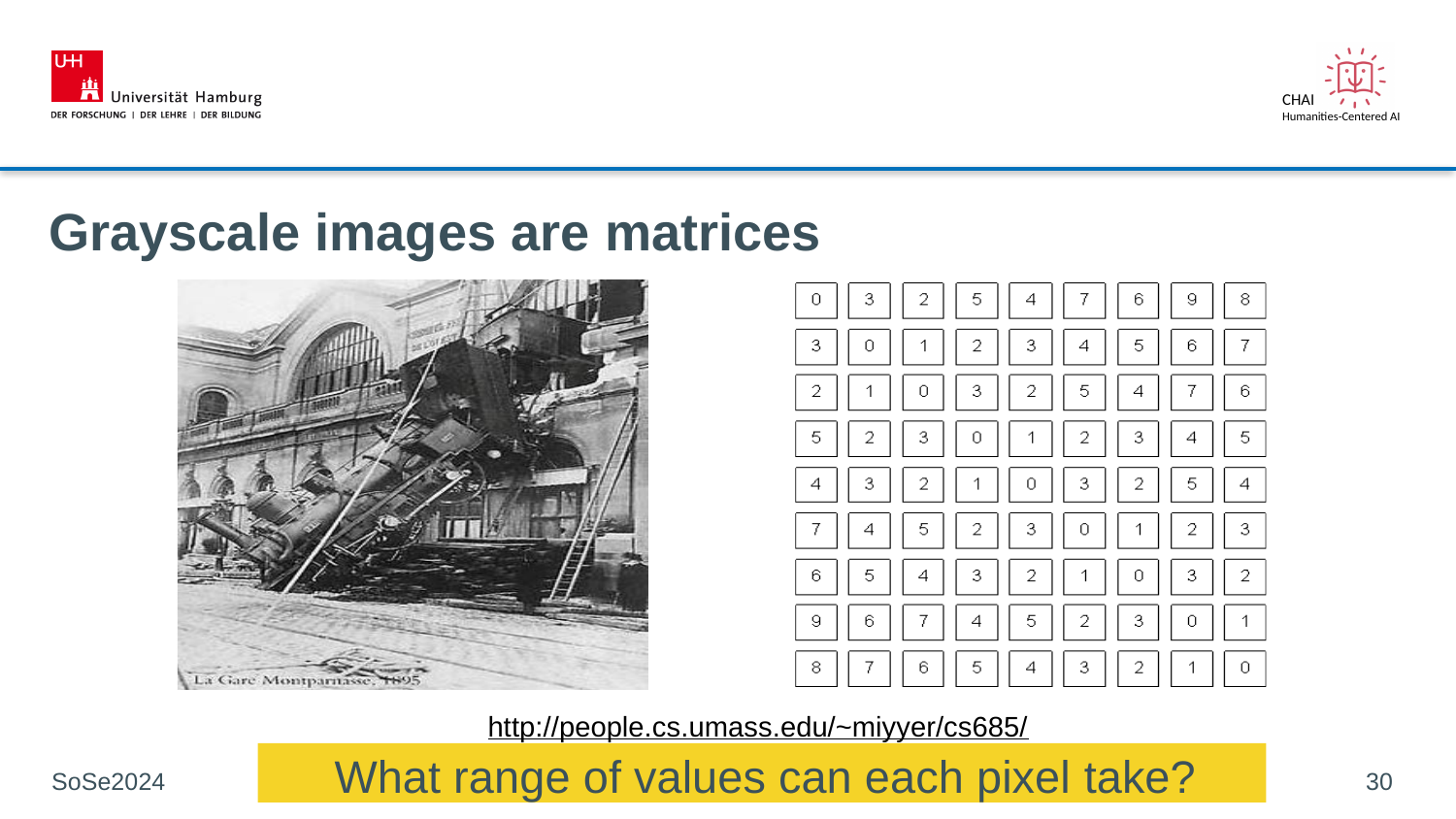

# Grayscale images are matrices

http://people.cs.umass.edu/~miyyer/cs685/
What range of values can each pixel take?
SoSe2024
GenAI | Ralf Möller, Sylvia Melzer
30